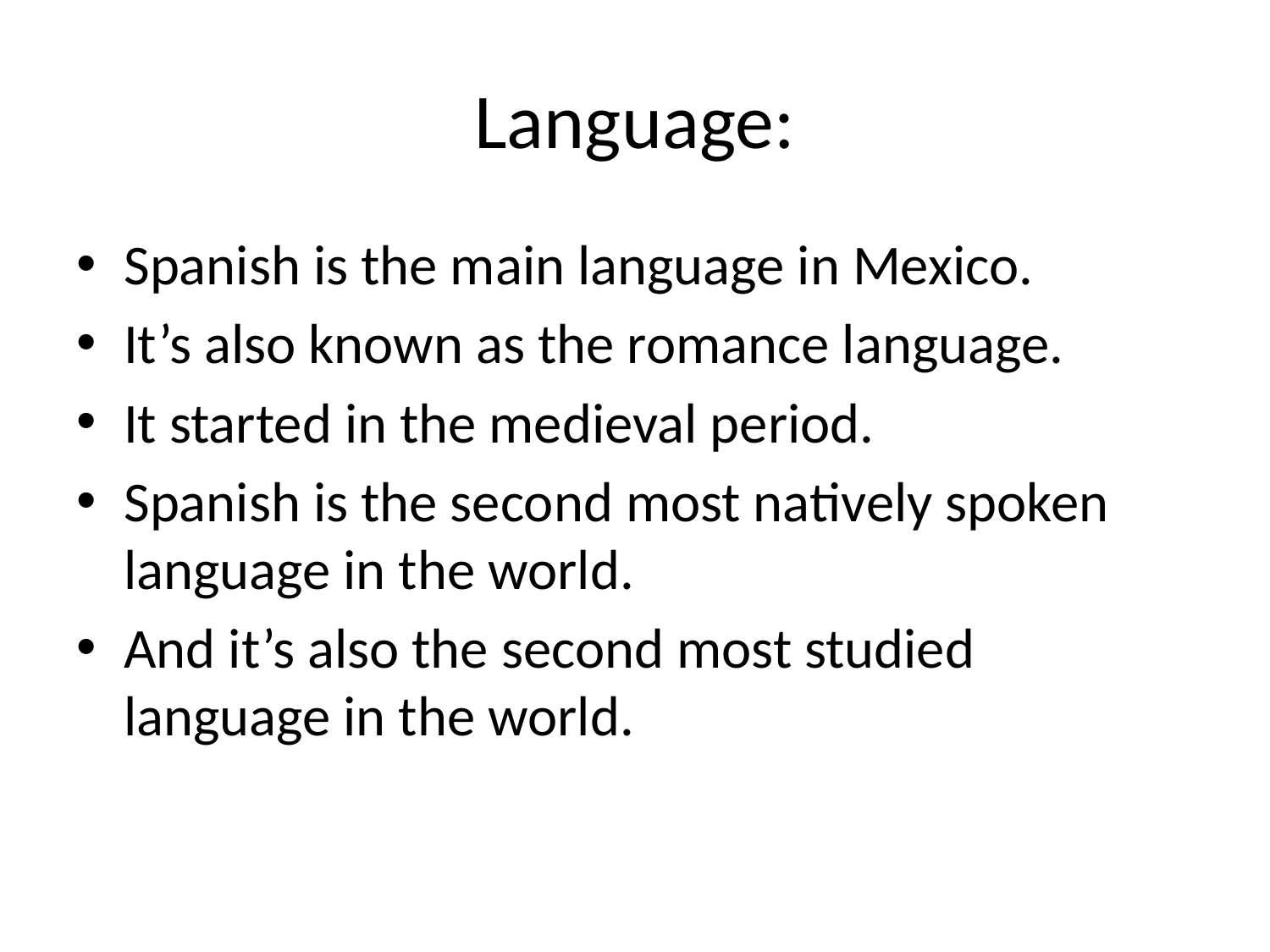

# Language:
Spanish is the main language in Mexico.
It’s also known as the romance language.
It started in the medieval period.
Spanish is the second most natively spoken language in the world.
And it’s also the second most studied language in the world.